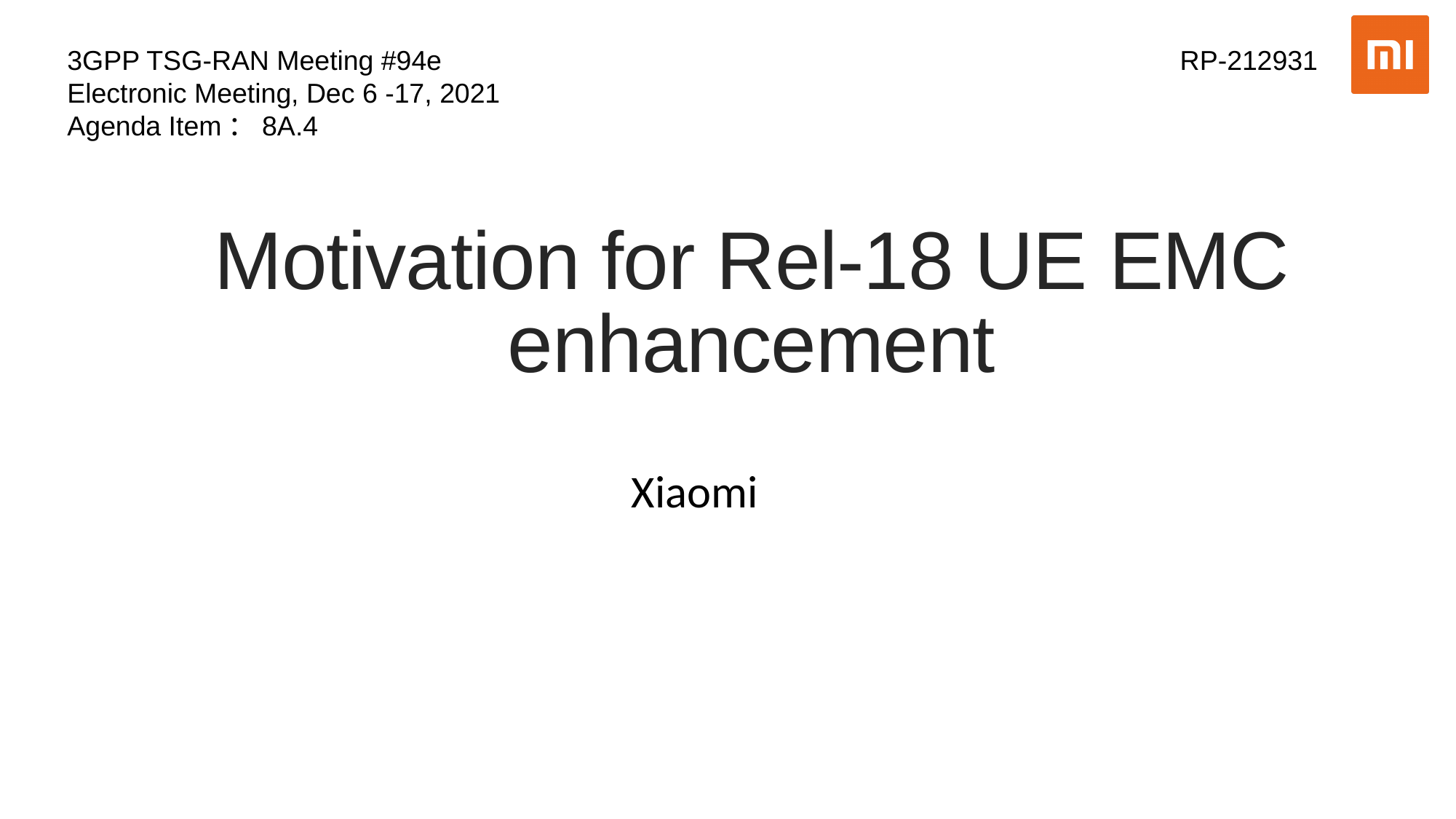

3GPP TSG-RAN Meeting #94e                                                                                                 RP-212931
Electronic Meeting, Dec 6 -17, 2021
Agenda Item：8A.4
# Motivation for Rel-18 UE EMC enhancement
Xiaomi